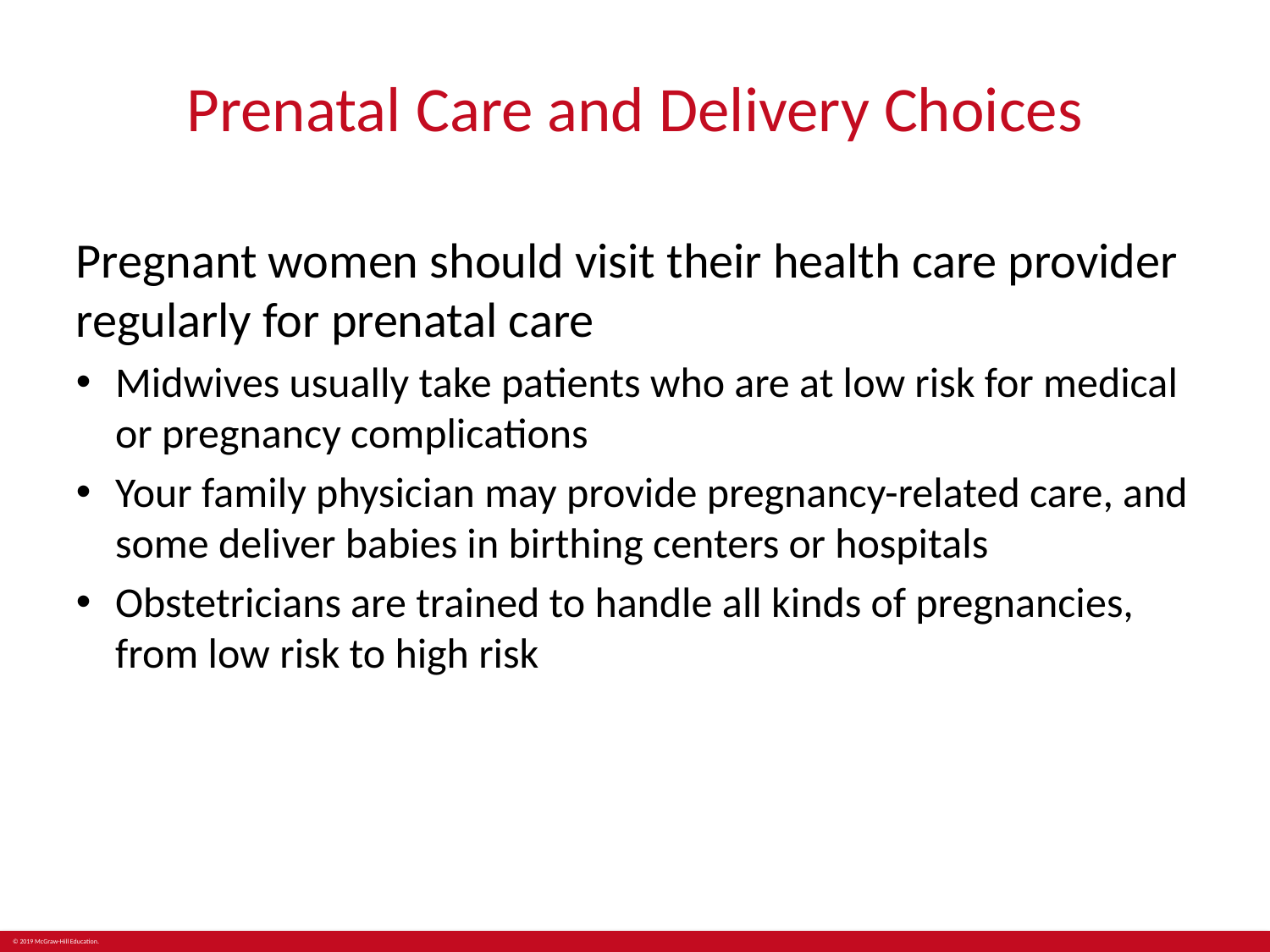

# Prenatal Care and Delivery Choices
Pregnant women should visit their health care provider regularly for prenatal care
Midwives usually take patients who are at low risk for medical or pregnancy complications
Your family physician may provide pregnancy-related care, and some deliver babies in birthing centers or hospitals
Obstetricians are trained to handle all kinds of pregnancies, from low risk to high risk